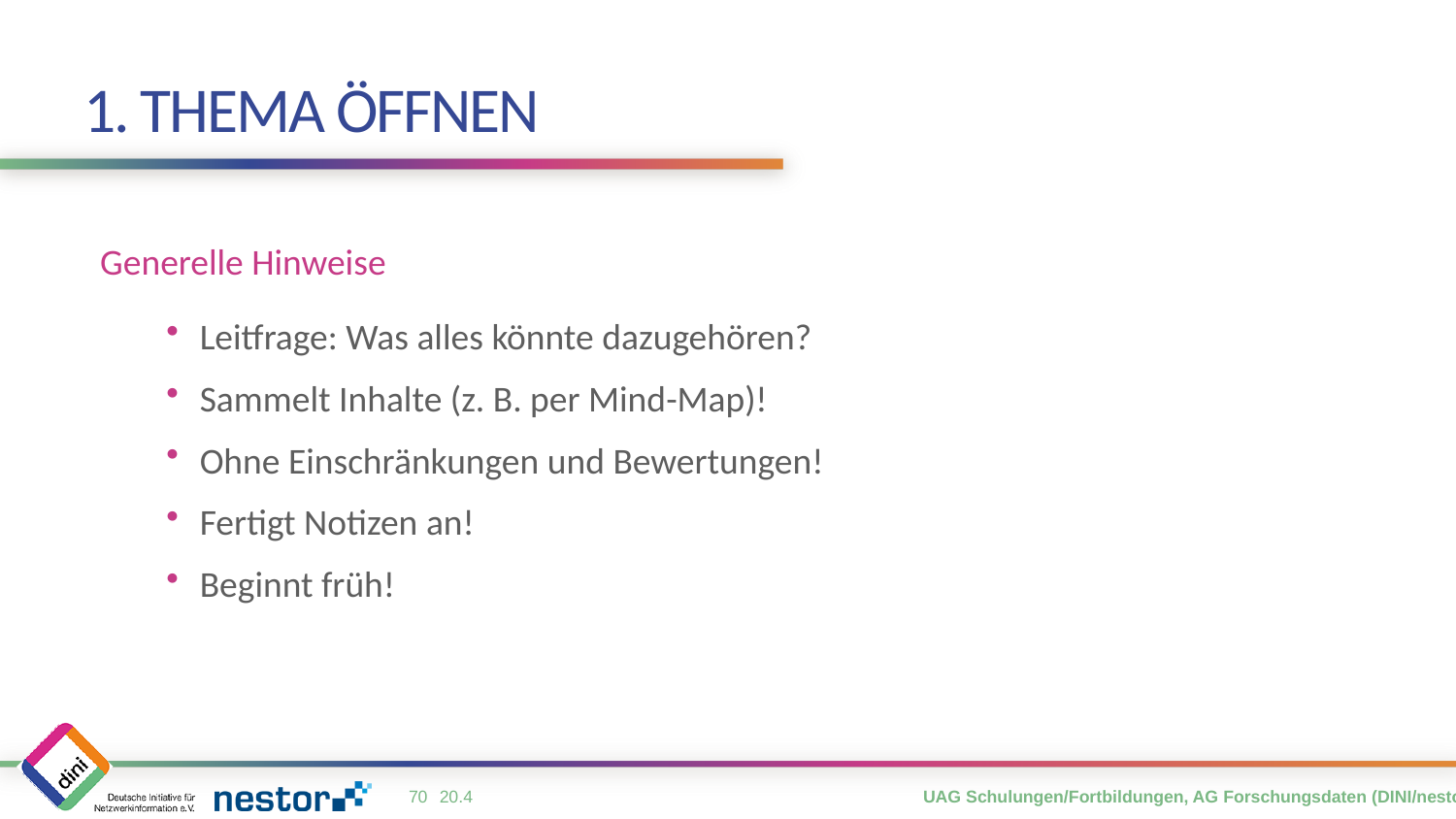

# 1. Thema öffnen
Generelle Hinweise
Leitfrage: Was alles könnte dazugehören?
Sammelt Inhalte (z. B. per Mind-Map)!
Ohne Einschränkungen und Bewertungen!
Fertigt Notizen an!
Beginnt früh!
70
20.4